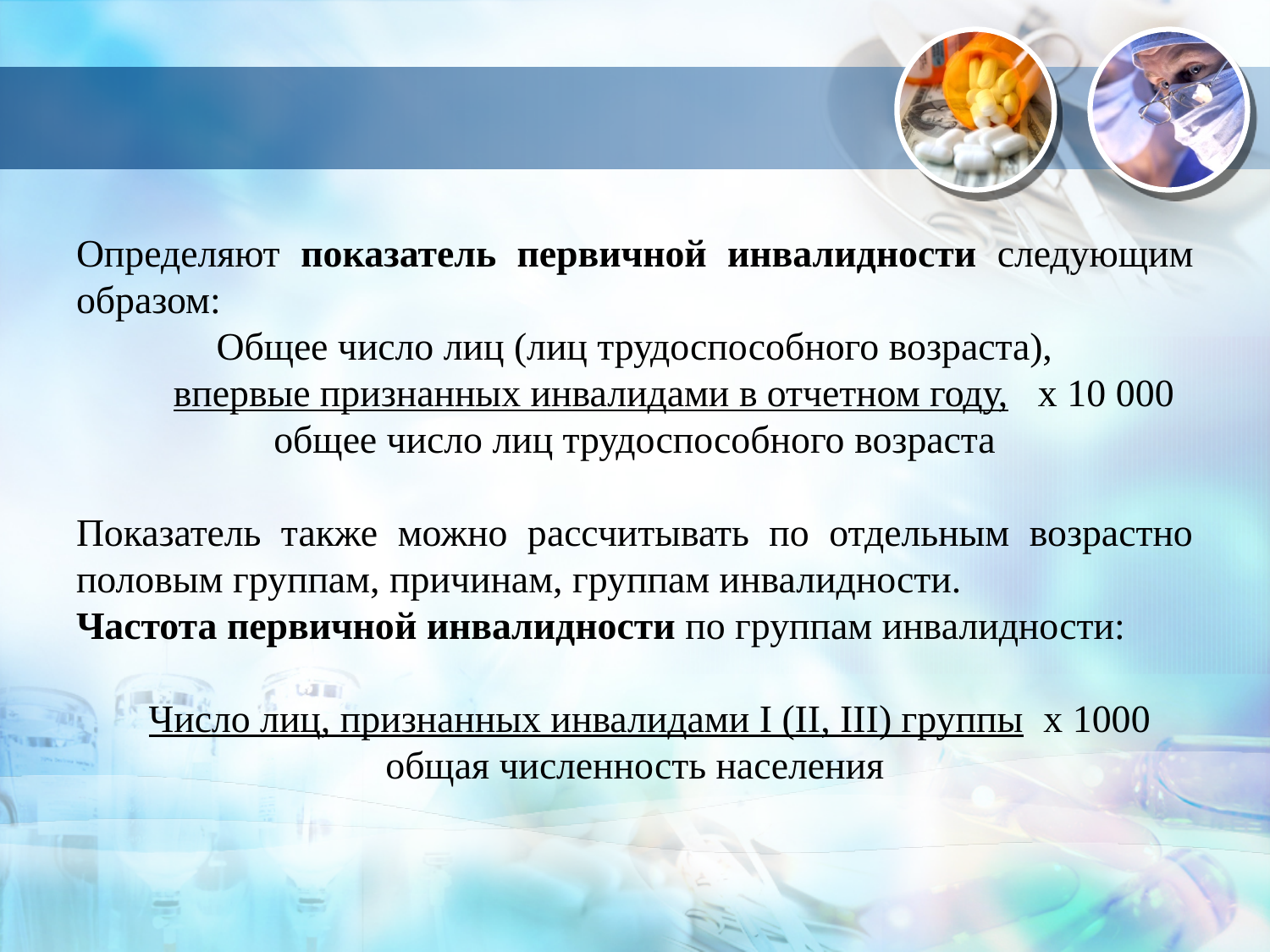

#
Определяют показатель первичной инвалидности следующим образом:
Общее число лиц (лиц трудоспособного возраста),
          впервые признанных инвалидами в отчетном году,   х 10 000
общее число лиц трудоспособного возраста

Показатель также можно рассчитывать по отдельным возрастно­половым группам, причинам, группам инвалидности.
Частота первичной инвалидности по группам инвалидности:

   Число лиц, признанных инвалидами I (II, III) группы  х 1000
общая численность населения